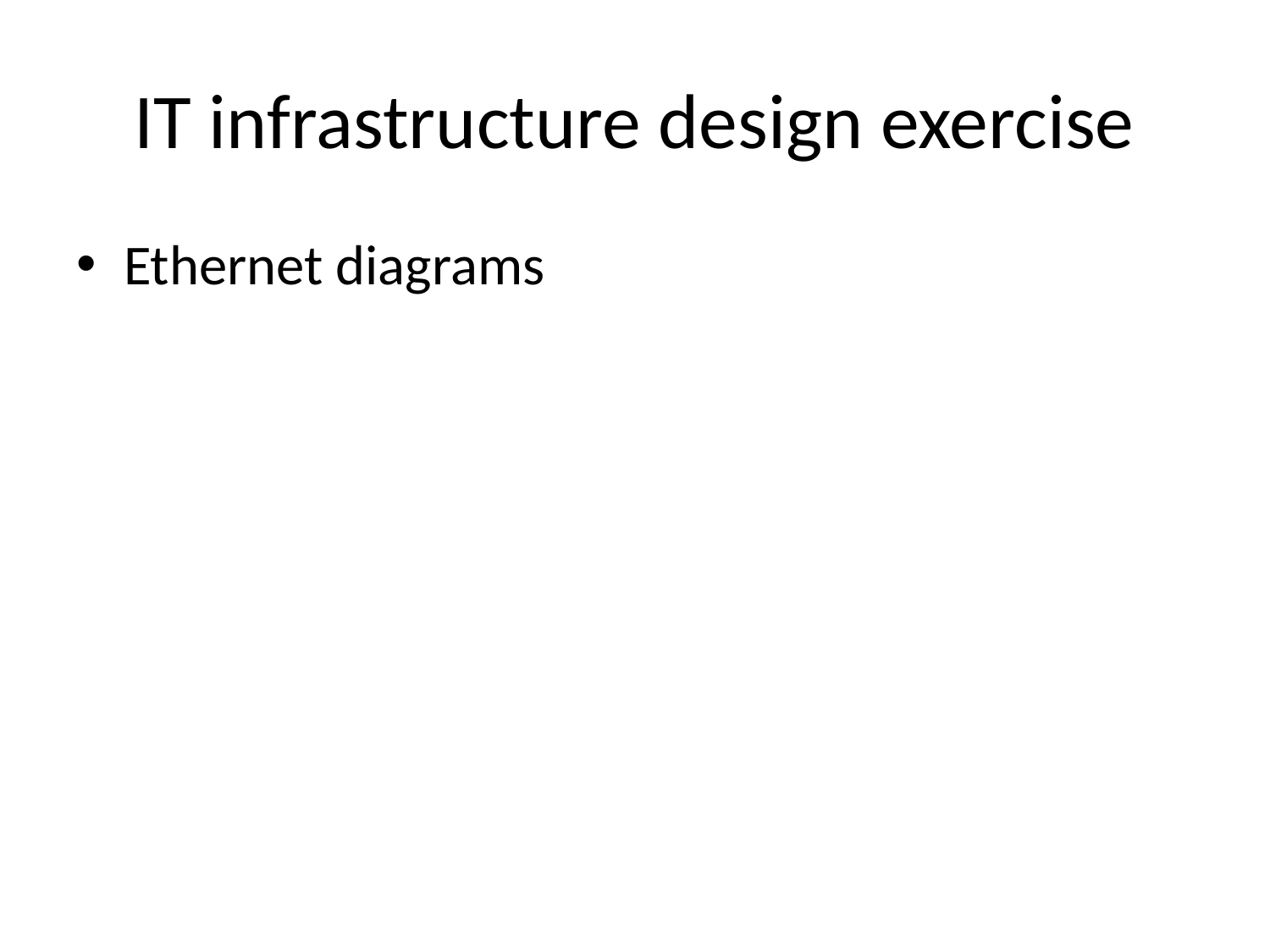

# IT infrastructure design exercise
Ethernet diagrams